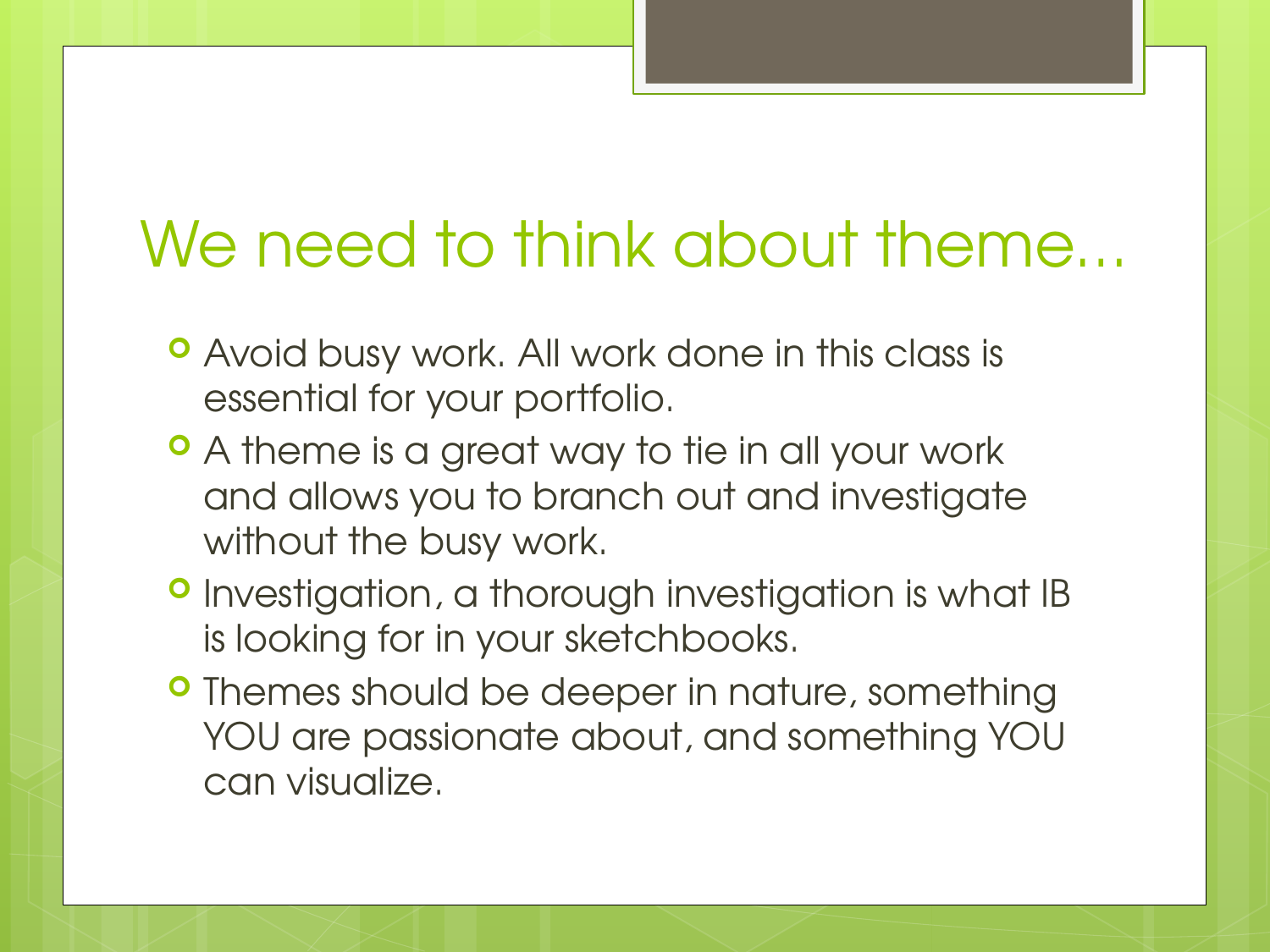

# We need to think about theme…
Avoid busy work. All work done in this class is essential for your portfolio.
A theme is a great way to tie in all your work and allows you to branch out and investigate without the busy work.
Investigation, a thorough investigation is what IB is looking for in your sketchbooks.
Themes should be deeper in nature, something YOU are passionate about, and something YOU can visualize.